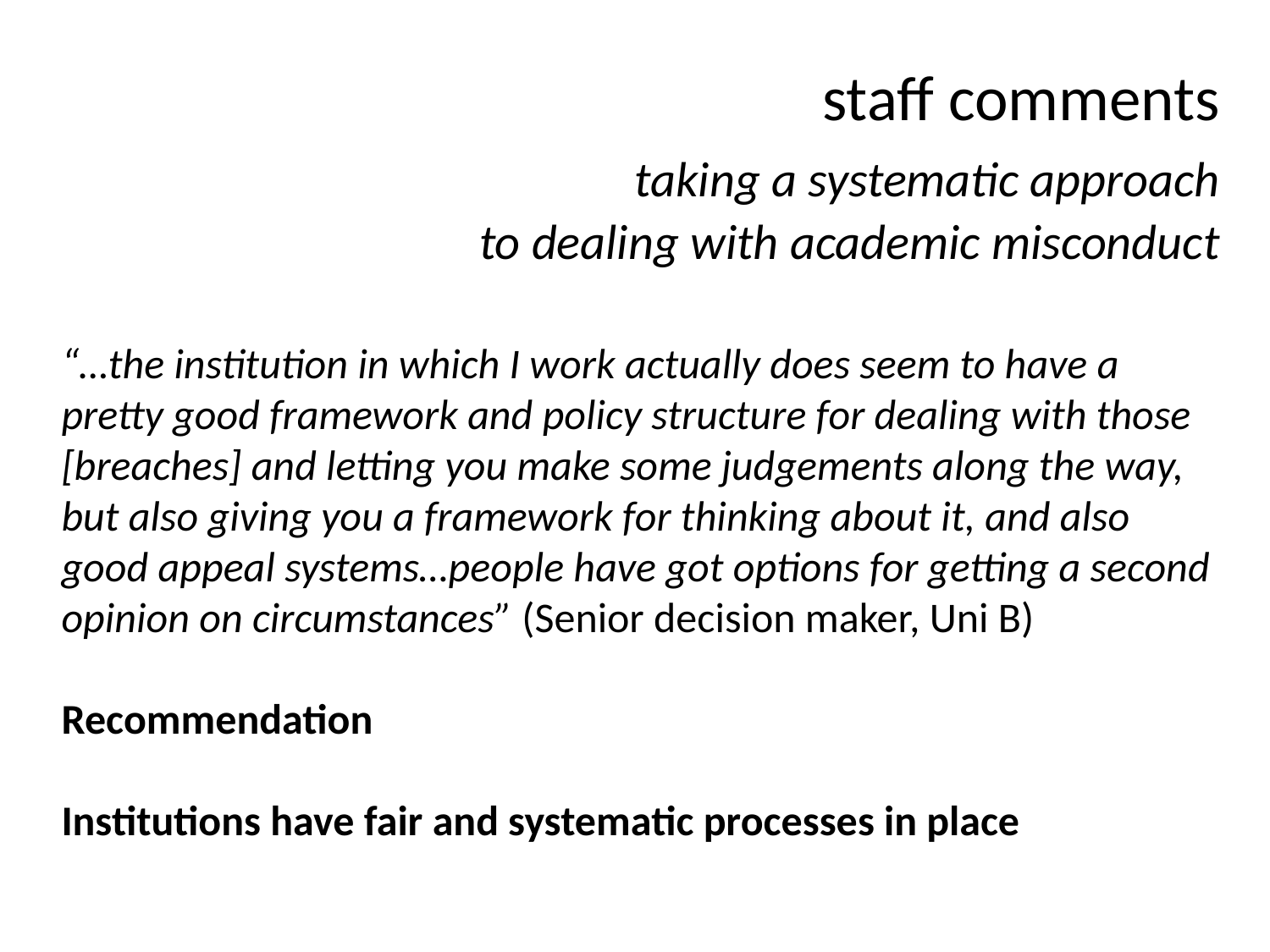

staff comments
 taking a systematic approach
 to dealing with academic misconduct

“…the institution in which I work actually does seem to have a pretty good framework and policy structure for dealing with those [breaches] and letting you make some judgements along the way, but also giving you a framework for thinking about it, and also good appeal systems…people have got options for getting a second opinion on circumstances” (Senior decision maker, Uni B)

Recommendation

Institutions have fair and systematic processes in place